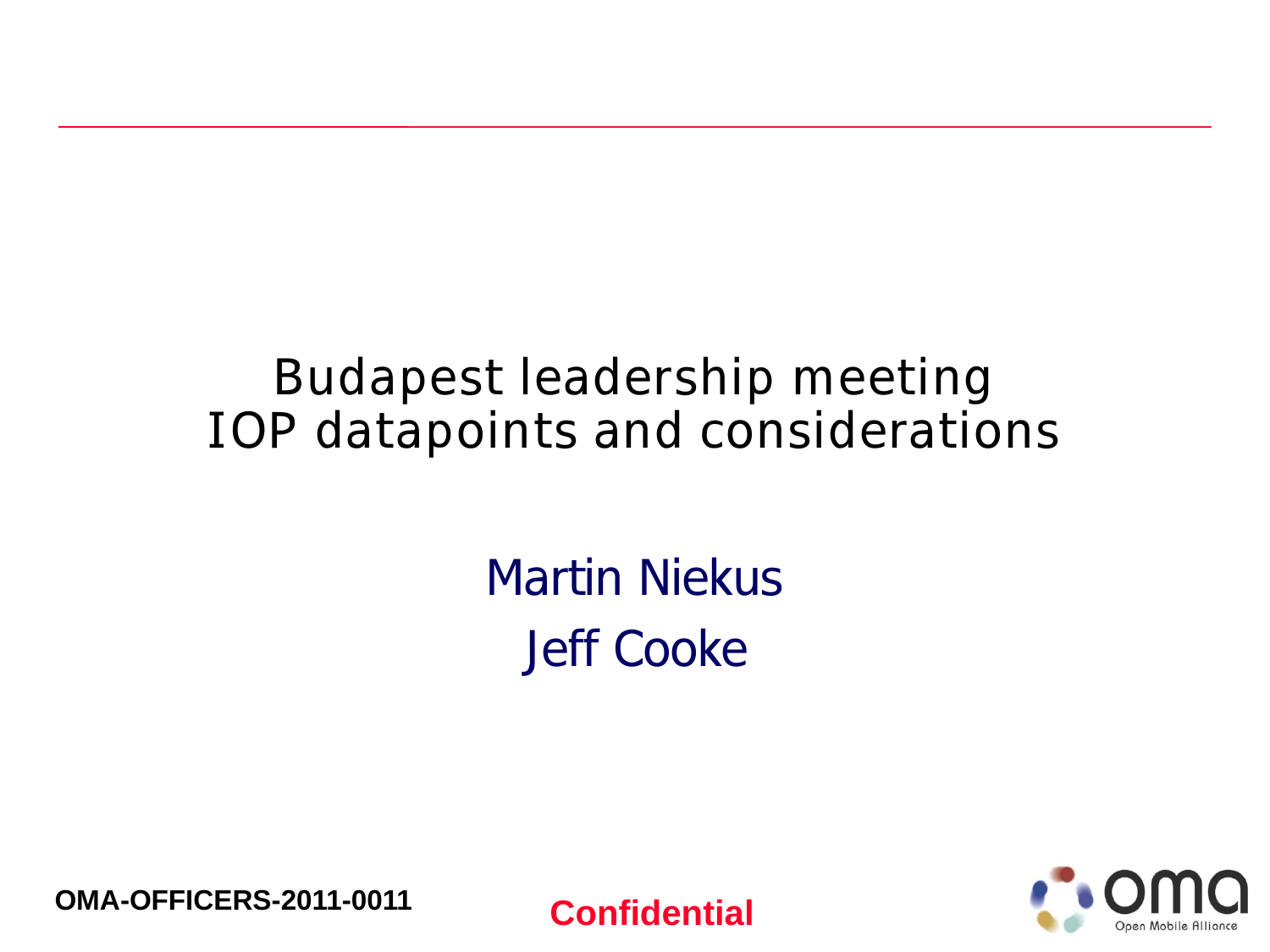

# Budapest leadership meeting IOP datapoints and considerations
Martin Niekus
Jeff Cooke